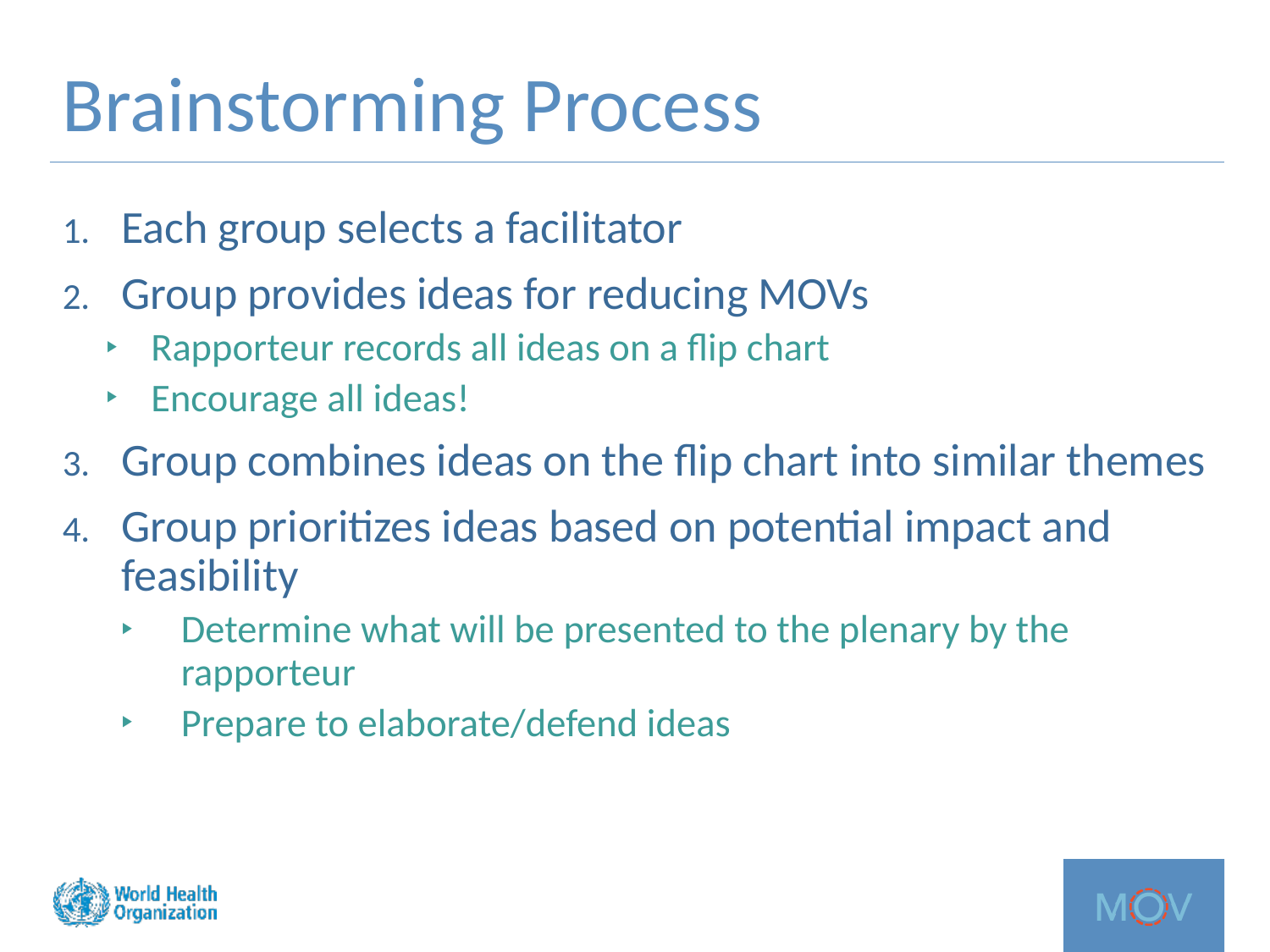

# Brainstorming Process
Each group selects a facilitator
Group provides ideas for reducing MOVs
Rapporteur records all ideas on a flip chart
Encourage all ideas!
Group combines ideas on the flip chart into similar themes
Group prioritizes ideas based on potential impact and feasibility
Determine what will be presented to the plenary by the rapporteur
Prepare to elaborate/defend ideas